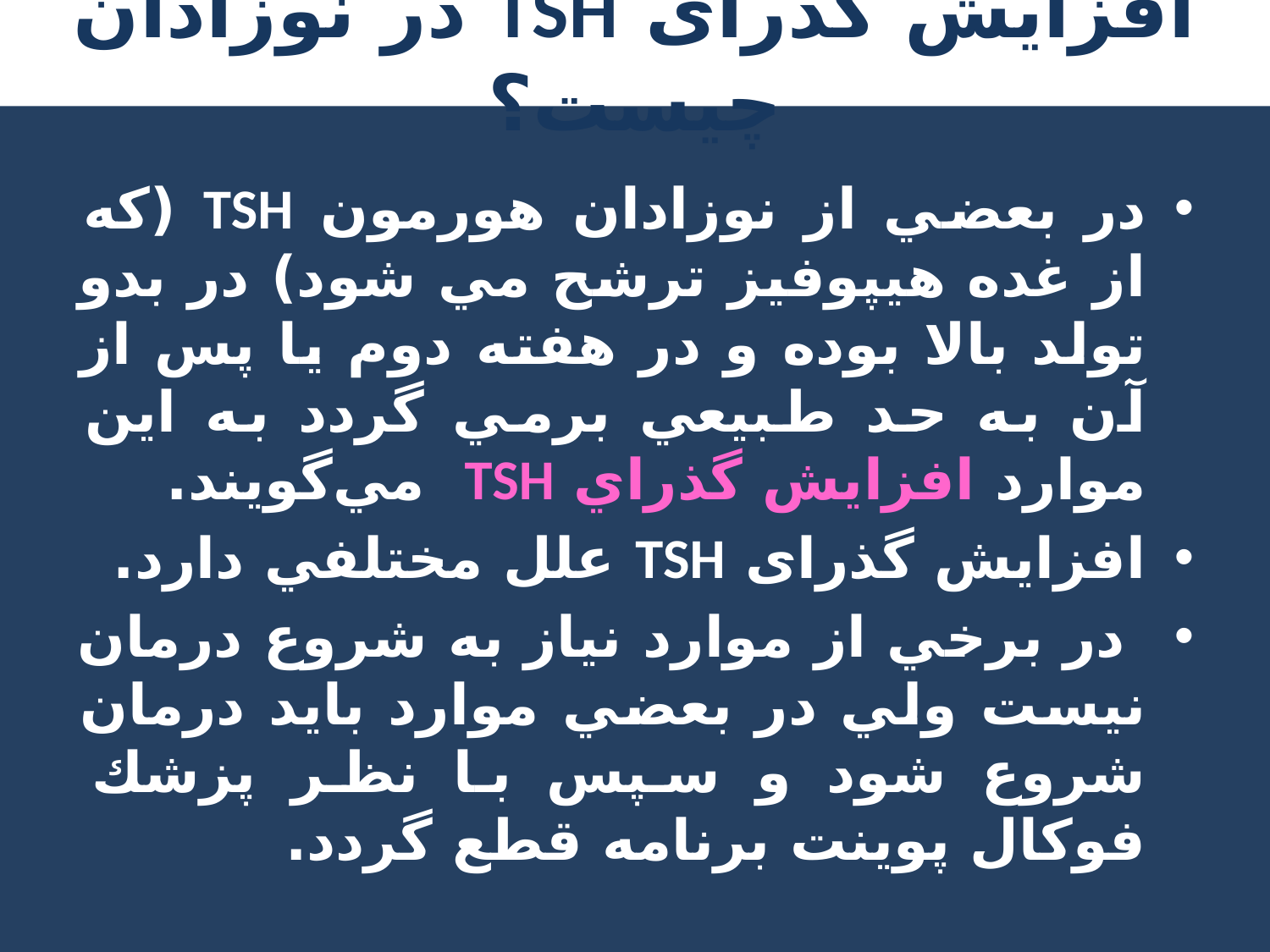

# افزايش گذرای TSH در نوزادان چيست؟
در بعضي از نوزادان هورمون TSH (كه از غده هيپوفيز ترشح مي شود) در بدو تولد بالا بوده و در هفته دوم يا پس از آن به حد طبيعي برمي گردد به اين موارد افزايش گذراي TSH  مي‌گويند.
افزايش گذرای TSH علل مختلفي دارد.
 در برخي از موارد نياز به شروع درمان نيست ولي در بعضي موارد بايد درمان شروع شود و سپس با نظر پزشك فوكال پوينت برنامه قطع گردد.